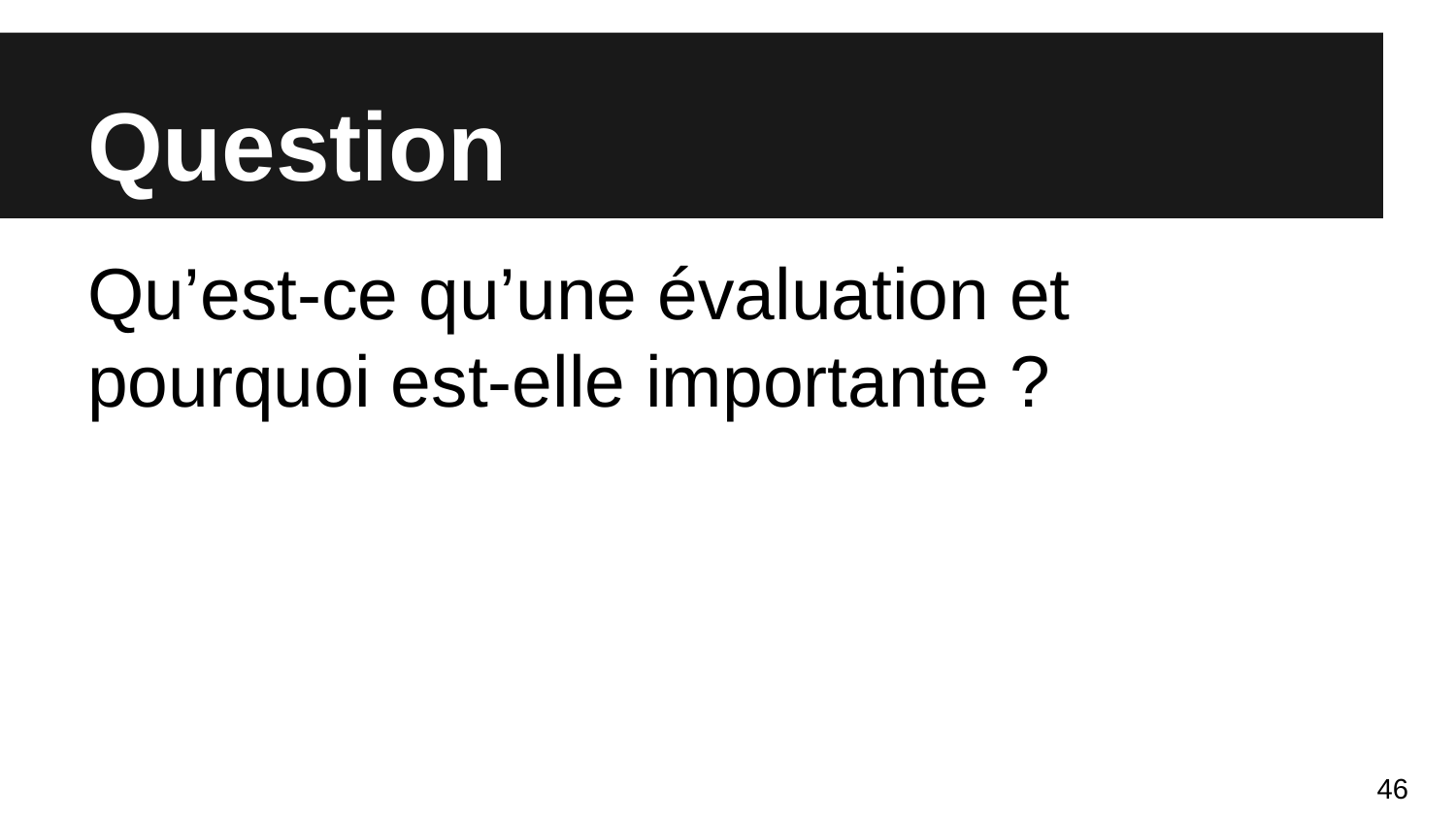

# Question
Qu’est-ce qu’une évaluation et pourquoi est-elle importante ?
46